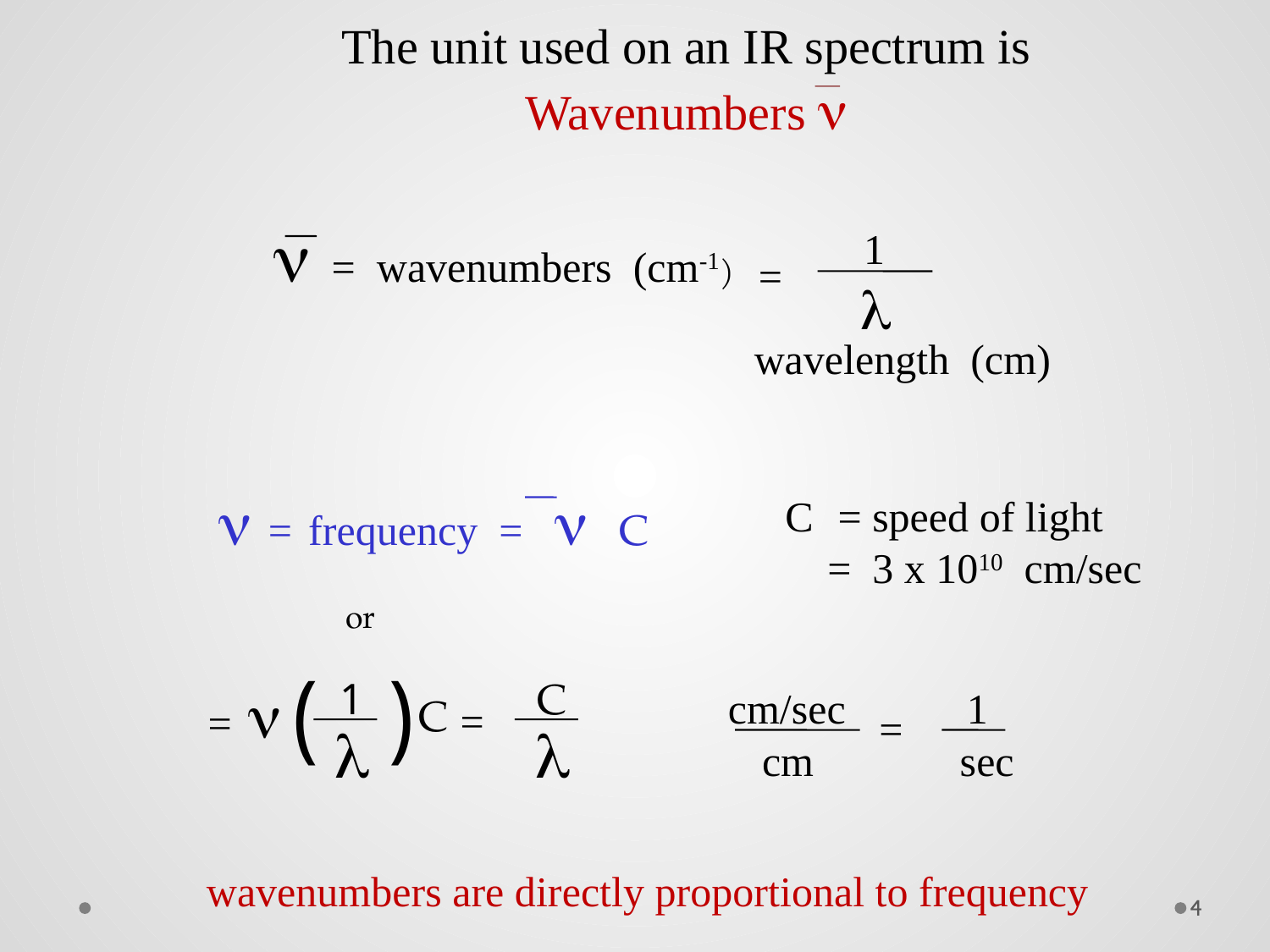

The unit used on an IR spectrum is
Wavenumbers ν

ν  =  wavenumbers  (cm-1)
1

=
λ

 wavelength  (cm)
ν  =  frequency  =   ν C
C  = speed of light
    =  3 x 1010  cm/sec

or
(   )
1
C
ν =
 C
   =
λ
λ

cm/sec
1
=
cm
sec

wavenumbers are directly proportional to frequency
4